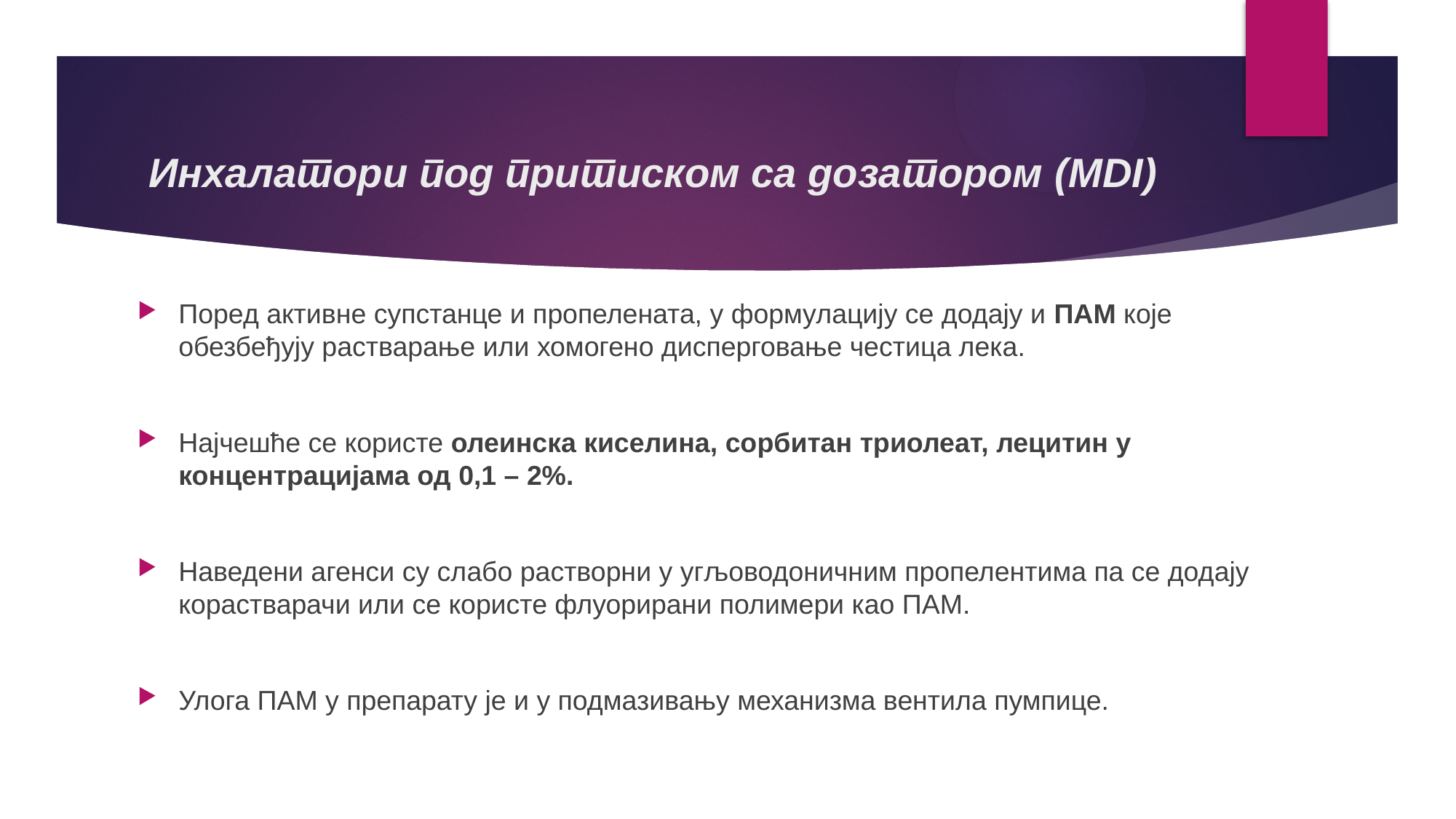

# Инхалатори под притиском са дозатором (MDI)
Поред активне супстанце и пропелената, у формулацију се додају и ПАМ које обезбеђују растварање или хомогено дисперговање честица лека.

Најчешће се користе олеинска киселина, сорбитан триолеат, лецитин у концентрацијама од 0,1 – 2%.

Наведени агенси су слабо растворни у угљоводоничним пропелентима па се додају корастварачи или се користе флуорирани полимери као ПАМ.

Улога ПАМ у препарату је и у подмазивању механизма вентила пумпице.